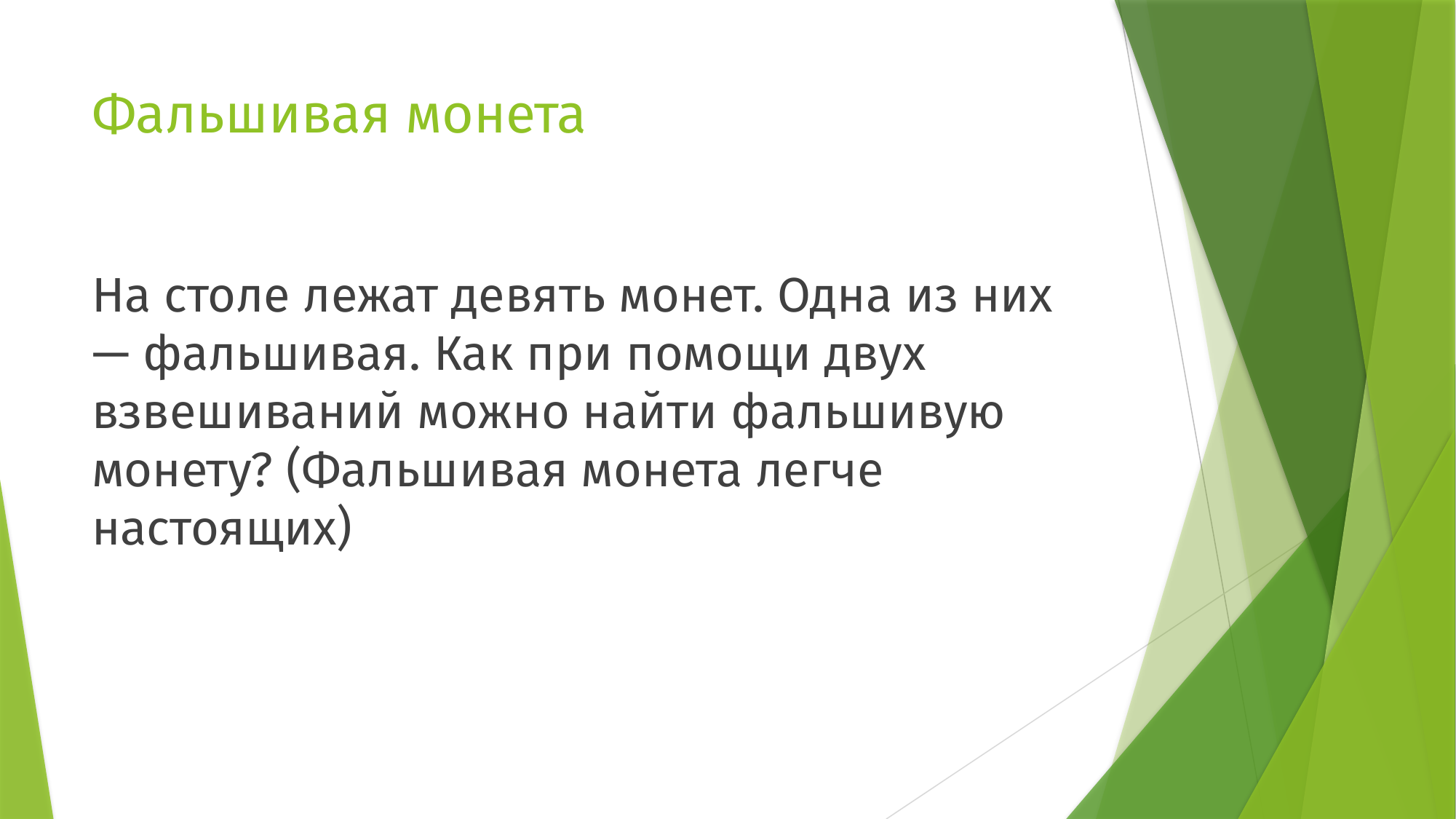

# Фальшивая монета
На столе лежат девять монет. Одна из них — фальшивая. Как при помощи двух взвешиваний можно найти фальшивую монету? (Фальшивая монета легче настоящих)